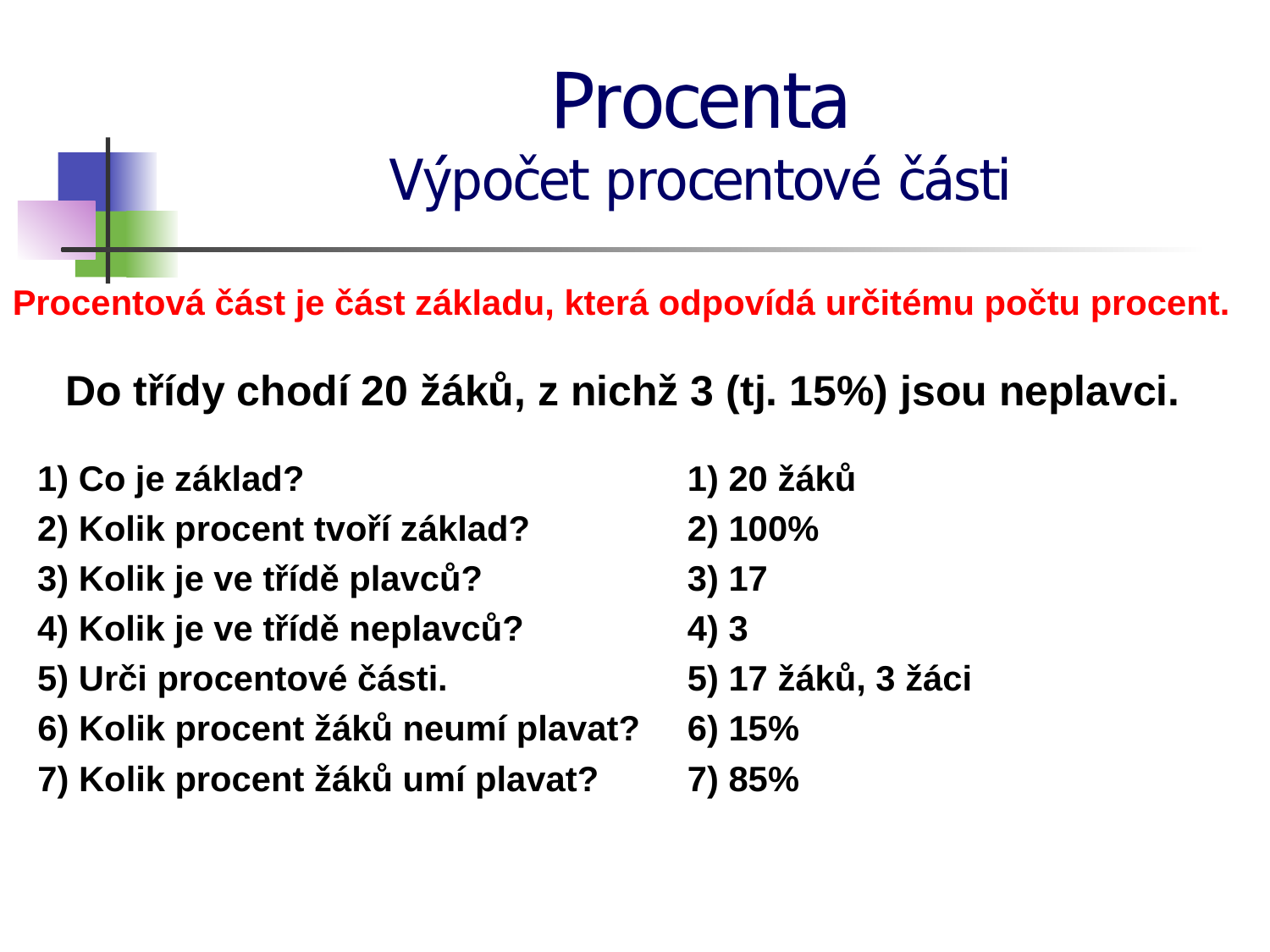

# Procenta Výpočet procentové části
Procentová část je část základu, která odpovídá určitému počtu procent.
Do třídy chodí 20 žáků, z nichž 3 (tj. 15%) jsou neplavci.
1) Co je základ?
1) 20 žáků
2) Kolik procent tvoří základ?
2) 100%
3) Kolik je ve třídě plavců?
3) 17
4) Kolik je ve třídě neplavců?
4) 3
5) Urči procentové části.
5) 17 žáků, 3 žáci
6) Kolik procent žáků neumí plavat?
6) 15%
7) Kolik procent žáků umí plavat?
7) 85%